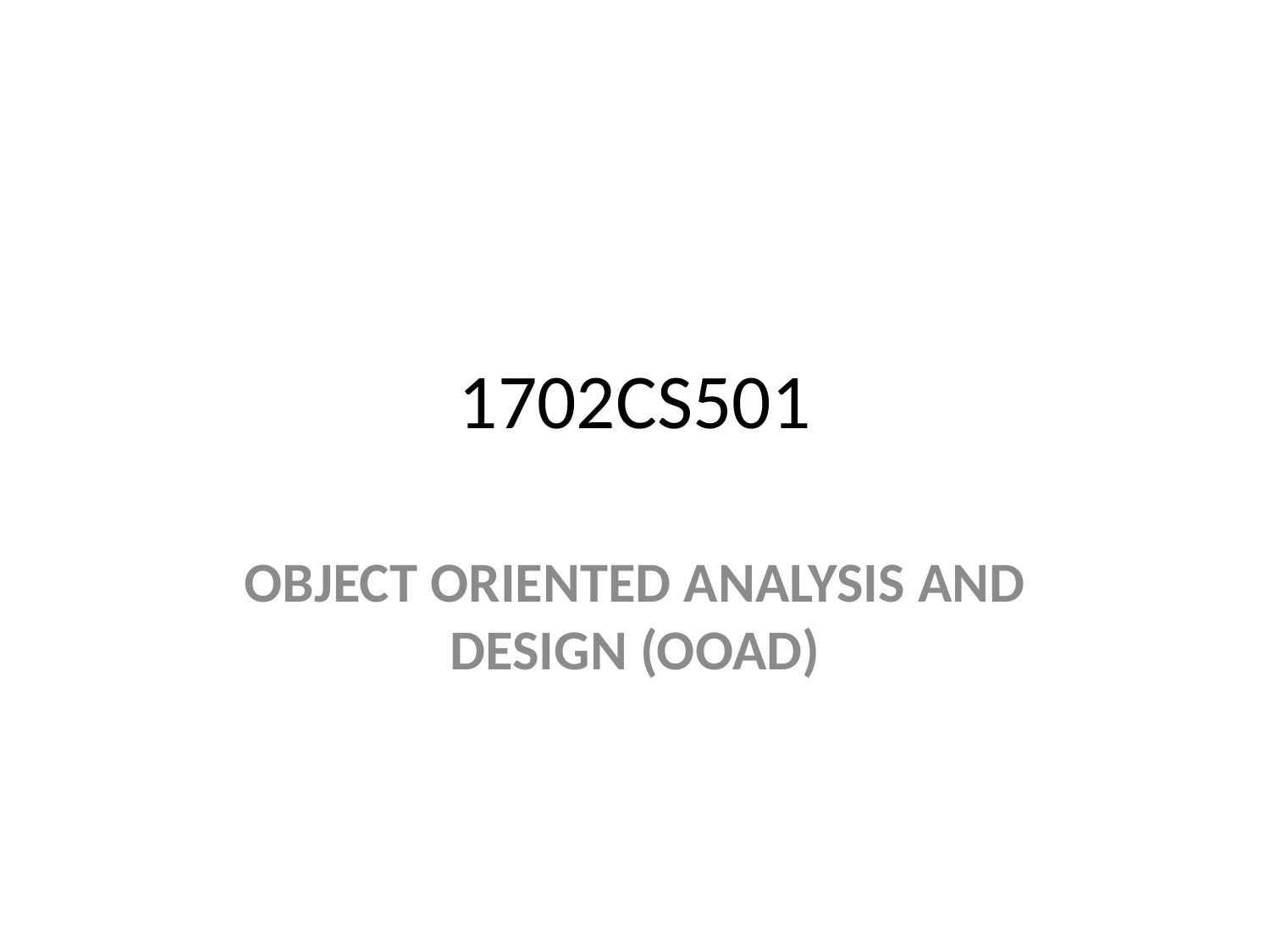

# 1702CS501
OBJECT ORIENTED ANALYSIS AND DESIGN (OOAD)